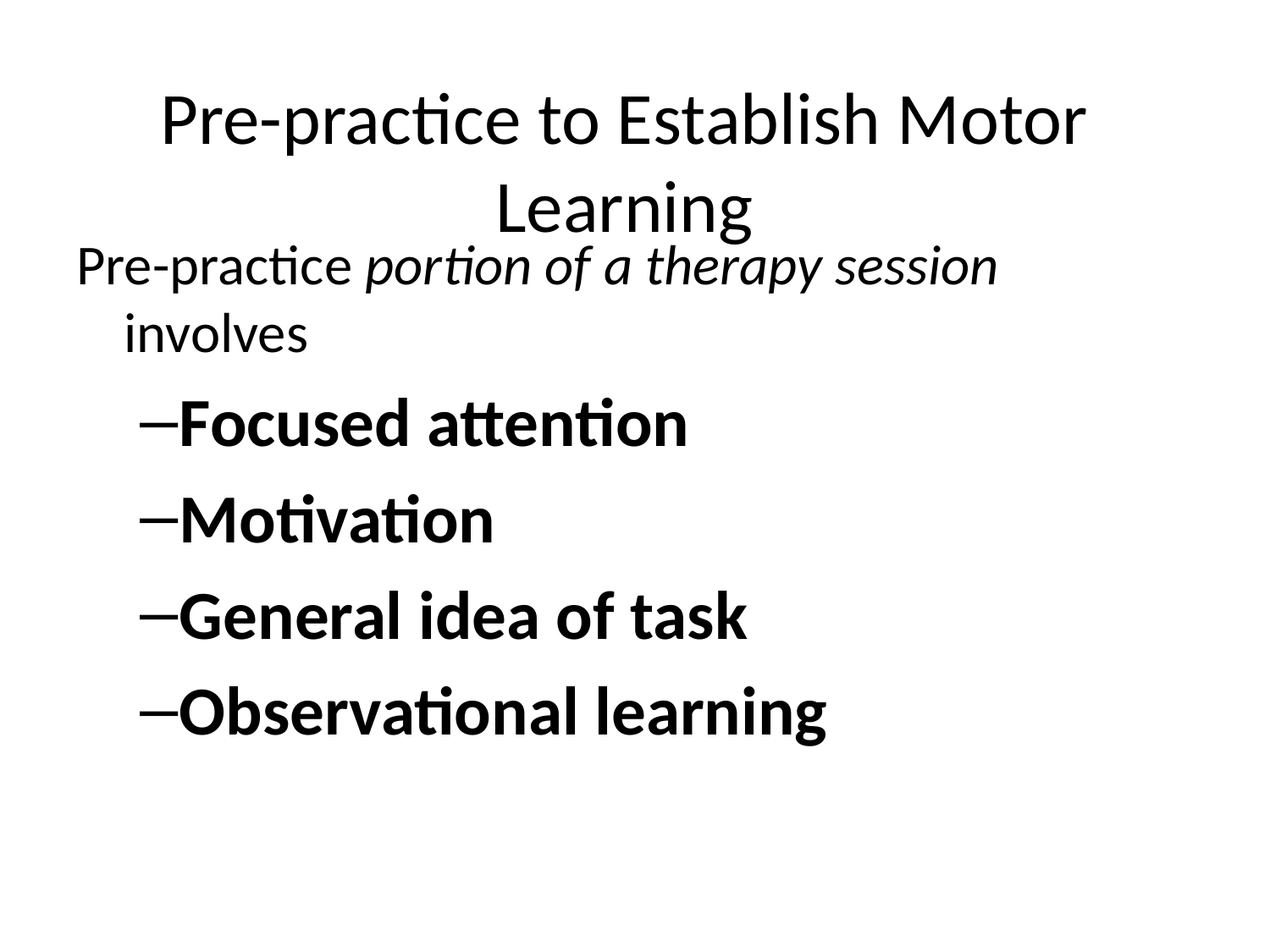

# Pre-practice to Establish Motor Learning
Pre-practice portion of a therapy session involves
Focused attention
Motivation
General idea of task
Observational learning